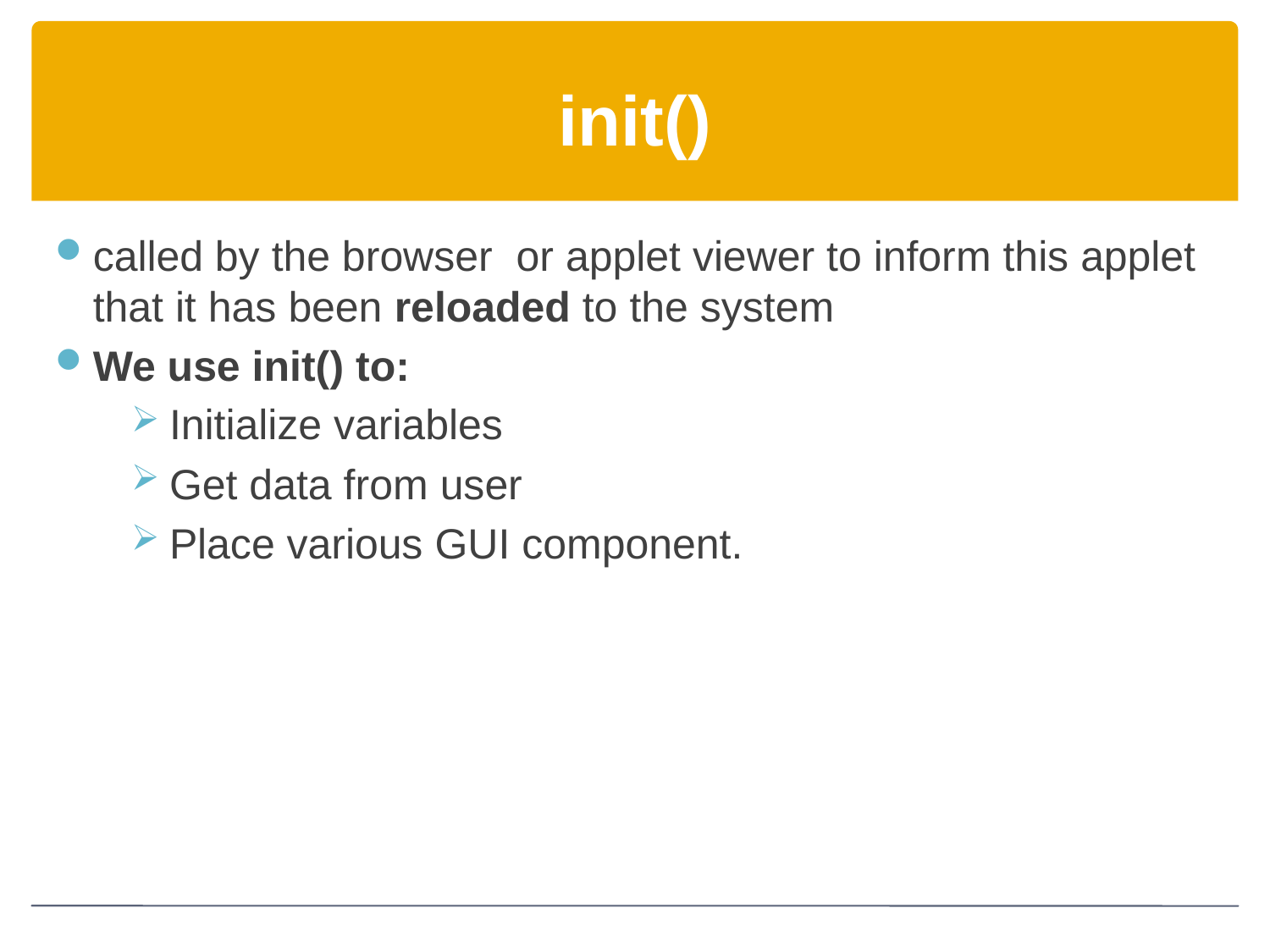

# init()
called by the browser  or applet viewer to inform this applet that it has been reloaded to the system
We use init() to:
Initialize variables
Get data from user
Place various GUI component.